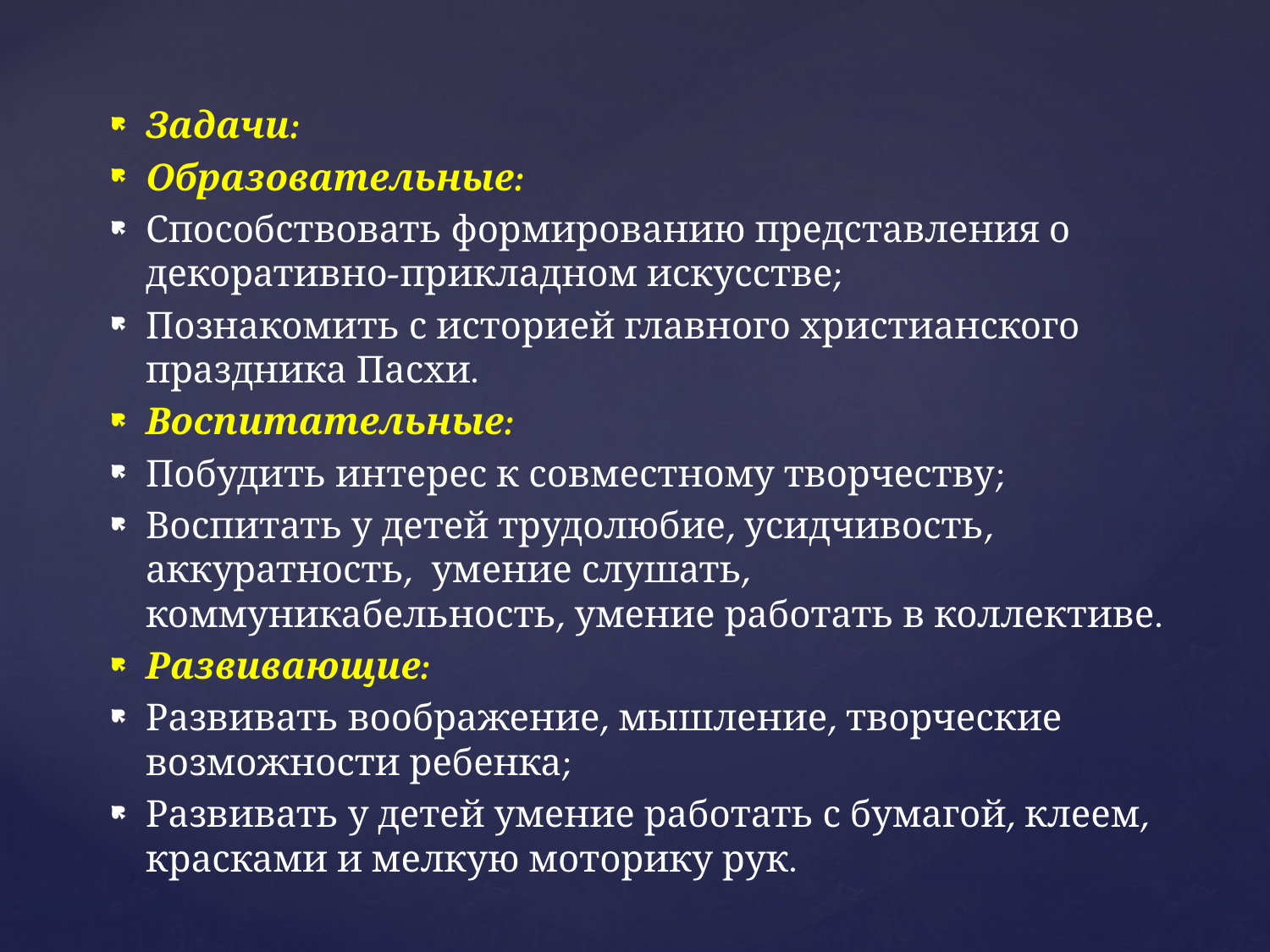

Задачи:
Образовательные:
Способствовать формированию представления о декоративно-прикладном искусстве;
Познакомить с историей главного христианского праздника Пасхи.
Воспитательные:
Побудить интерес к совместному творчеству;
Воспитать у детей трудолюбие, усидчивость, аккуратность,  умение слушать, коммуникабельность, умение работать в коллективе.
Развивающие:
Развивать воображение, мышление, творческие возможности ребенка;
Развивать у детей умение работать с бумагой, клеем, красками и мелкую моторику рук.